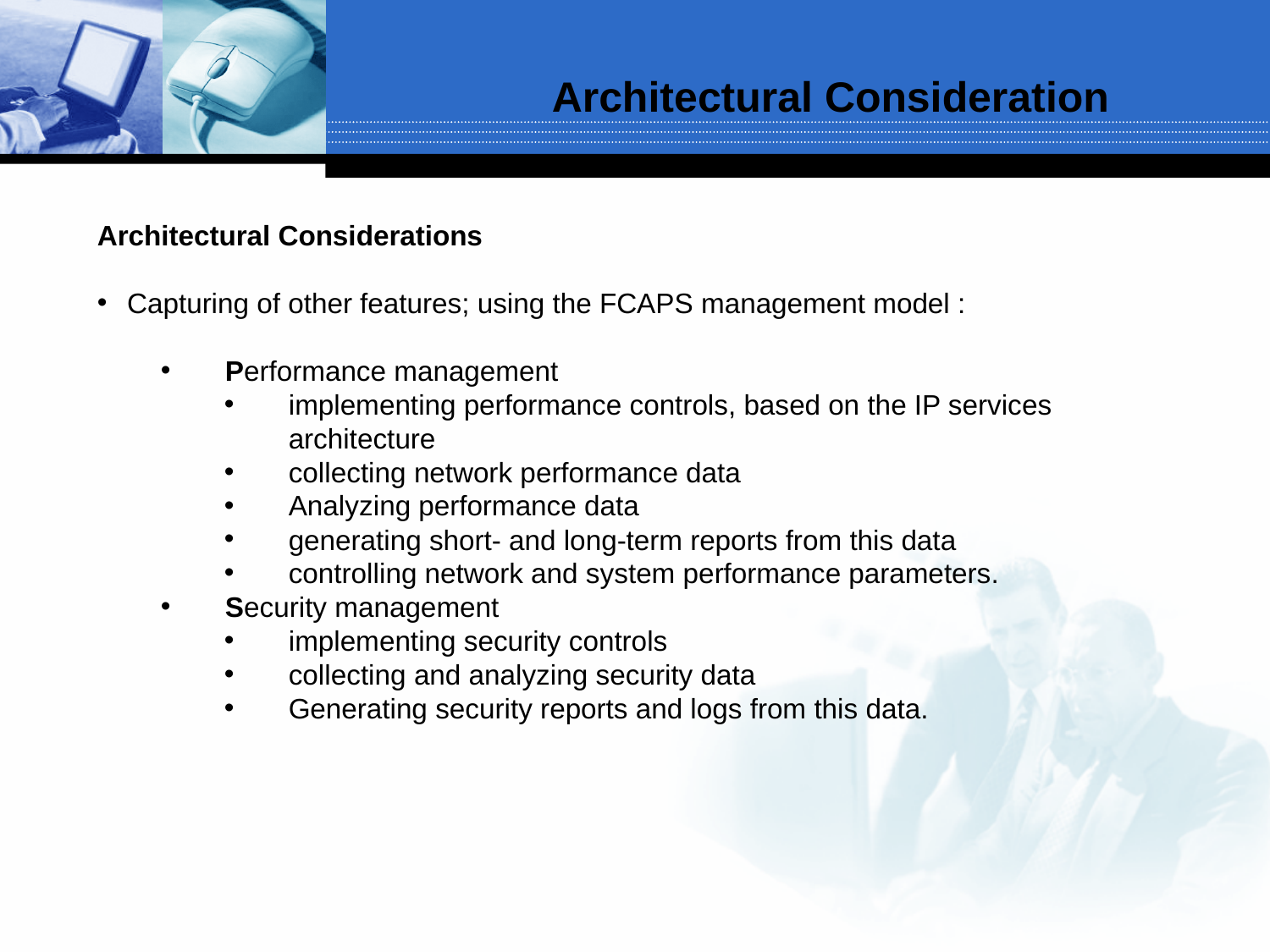

Architectural Consideration
Architectural Considerations

Capturing of other features; using the FCAPS management model :

Performance management
implementing performance controls, based on the IP services architecture
collecting network performance data
Analyzing performance data
generating short- and long-term reports from this data
controlling network and system performance parameters.
Security management
implementing security controls
collecting and analyzing security data
Generating security reports and logs from this data.